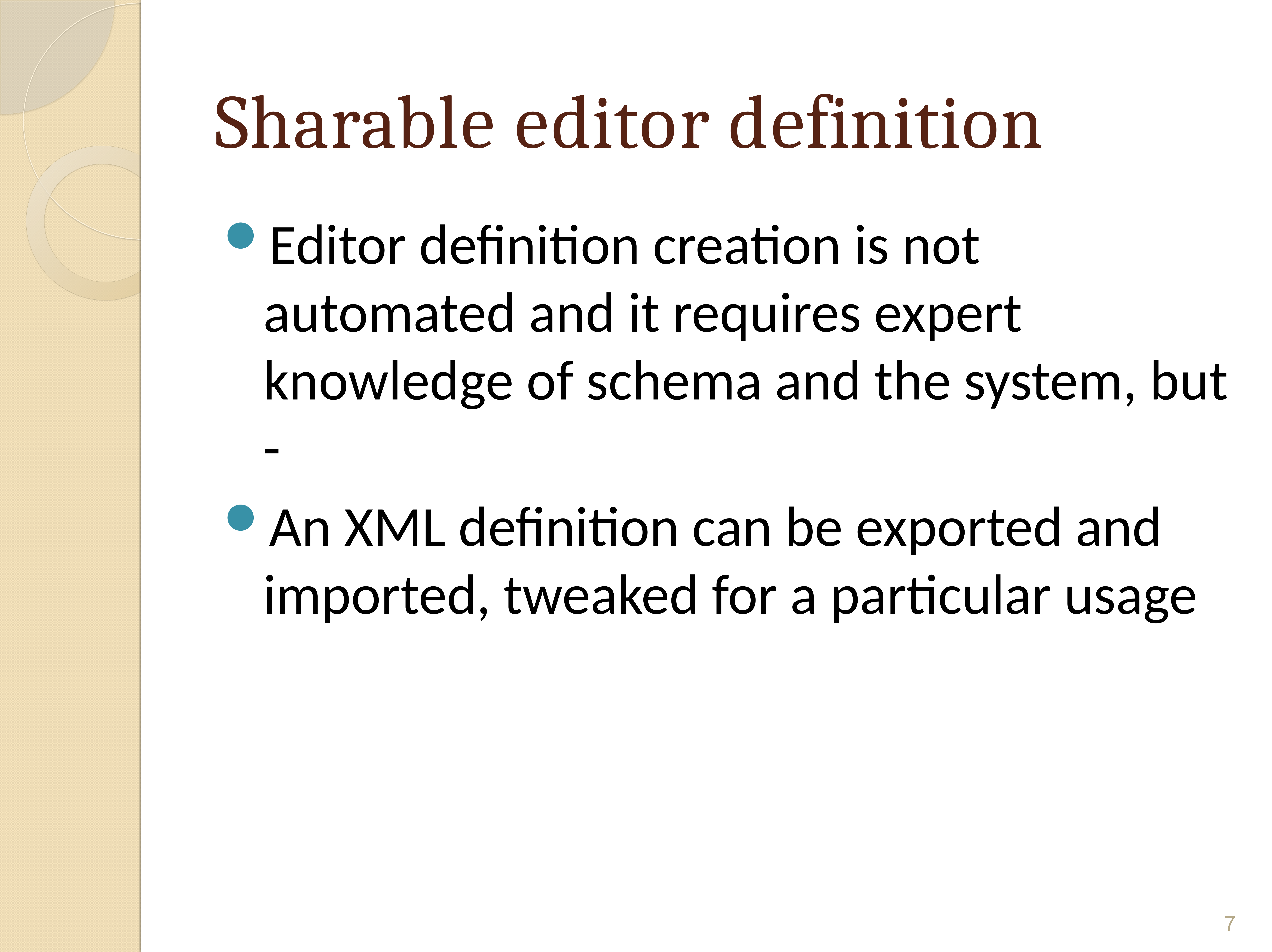

# Sharable editor definition
Editor definition creation is not automated and it requires expert knowledge of schema and the system, but -
An XML definition can be exported and imported, tweaked for a particular usage
7